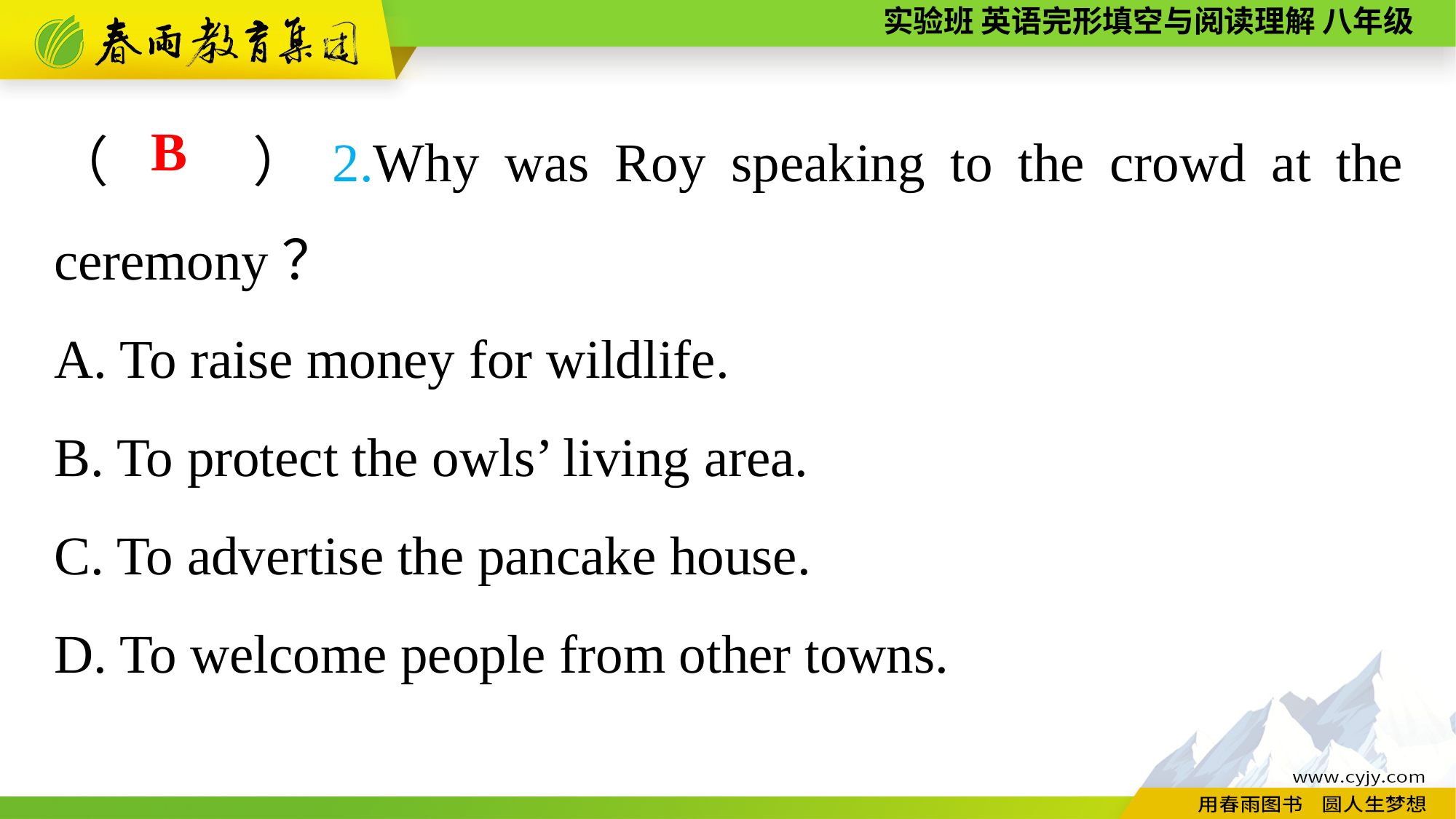

（　　）2.Why was Roy speaking to the crowd at the ceremony？
A. To raise money for wildlife.
B. To protect the owls’ living area.
C. To advertise the pancake house.
D. To welcome people from other towns.
B